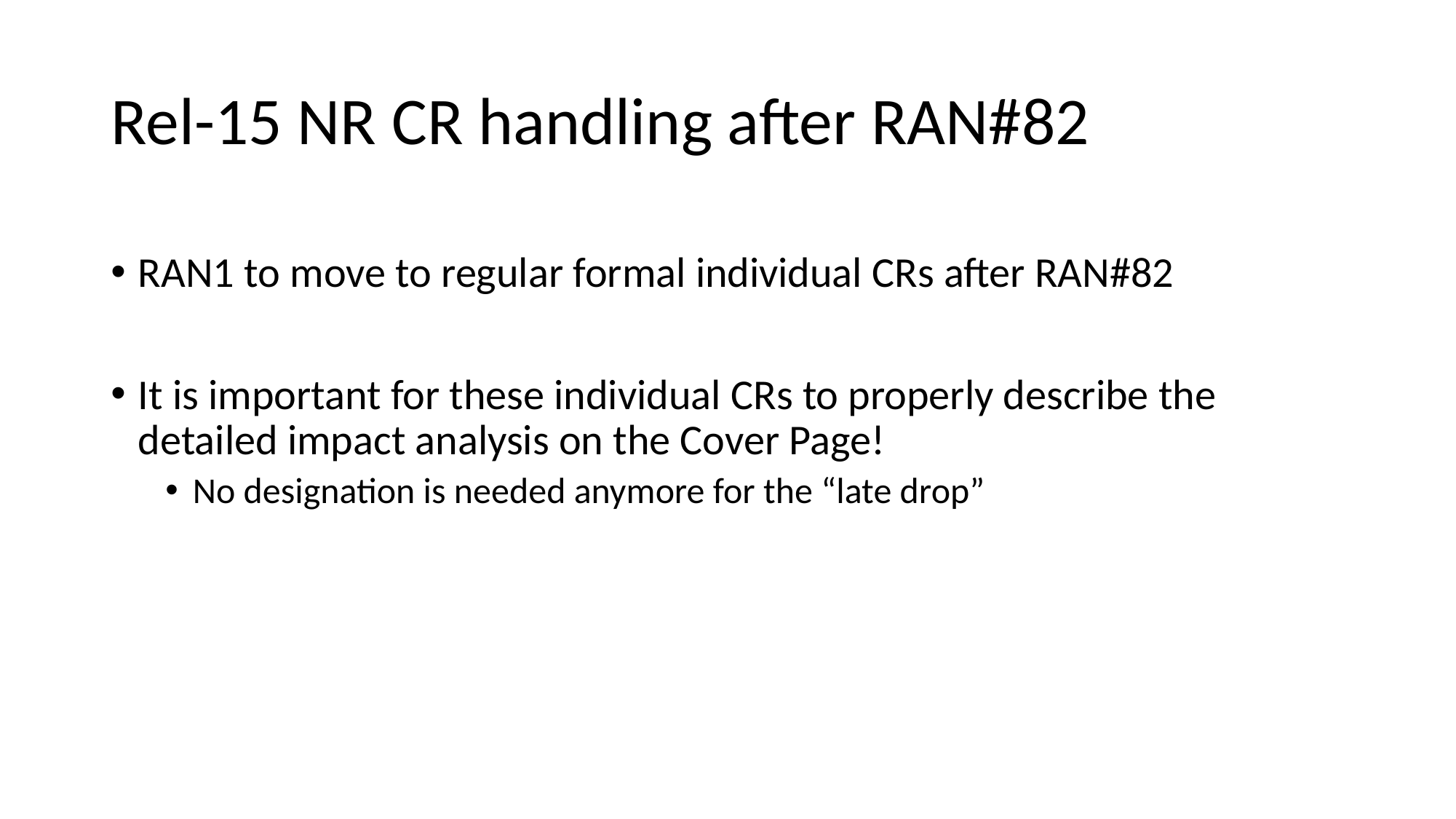

# Rel-15 NR CR handling after RAN#82
RAN1 to move to regular formal individual CRs after RAN#82

It is important for these individual CRs to properly describe the detailed impact analysis on the Cover Page!
No designation is needed anymore for the “late drop”